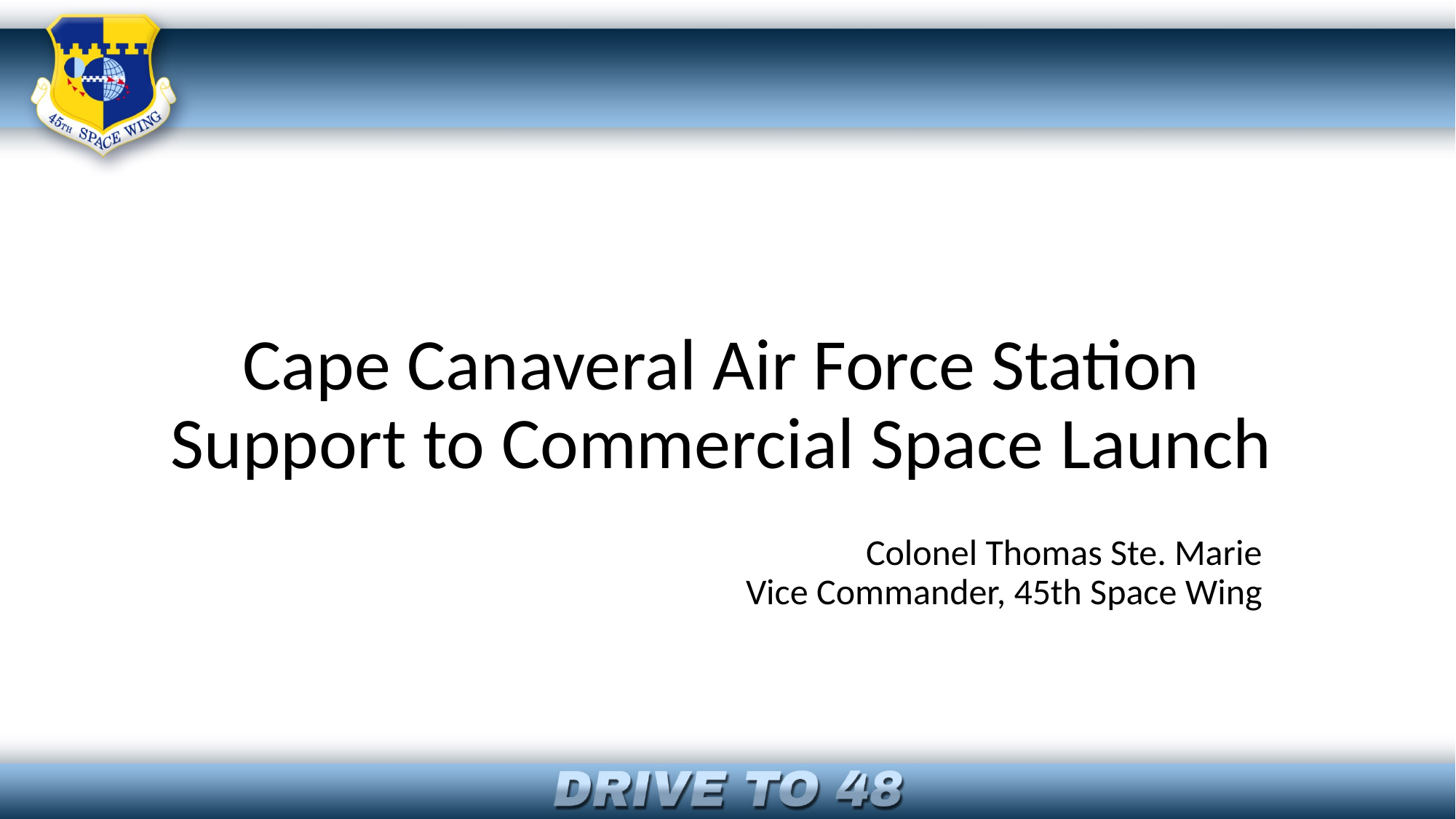

# Cape Canaveral Air Force Station Support to Commercial Space Launch

Colonel Thomas Ste. Marie
 Vice Commander, 45th Space Wing